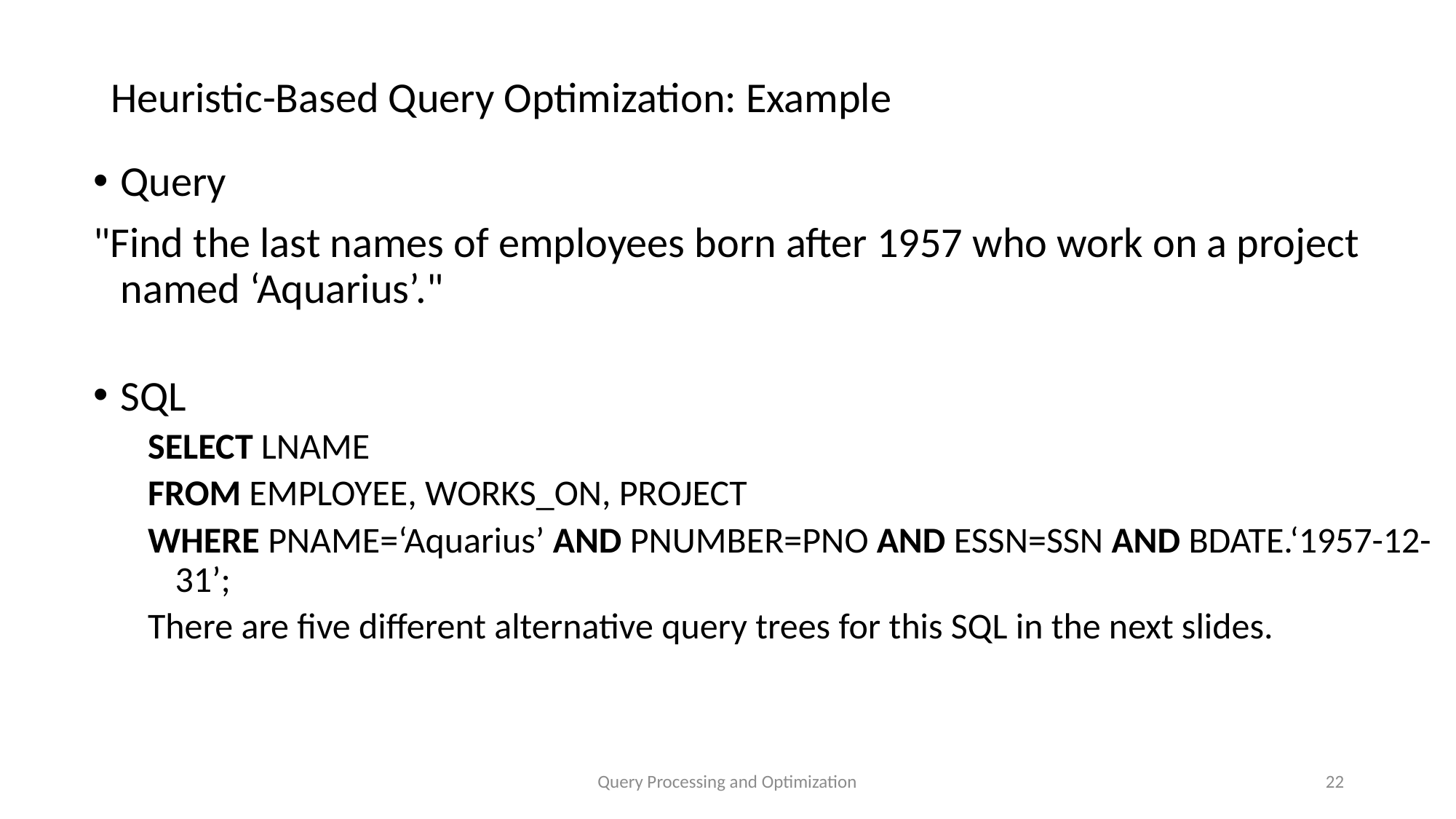

# Heuristic-Based Query Optimization: Example
Query
"Find the last names of employees born after 1957 who work on a project named ‘Aquarius’."

SQL
SELECT LNAME
FROM EMPLOYEE, WORKS_ON, PROJECT
WHERE PNAME=‘Aquarius’ AND PNUMBER=PNO AND ESSN=SSN AND BDATE.‘1957-12-31’;
There are five different alternative query trees for this SQL in the next slides.

Query Processing and Optimization
22